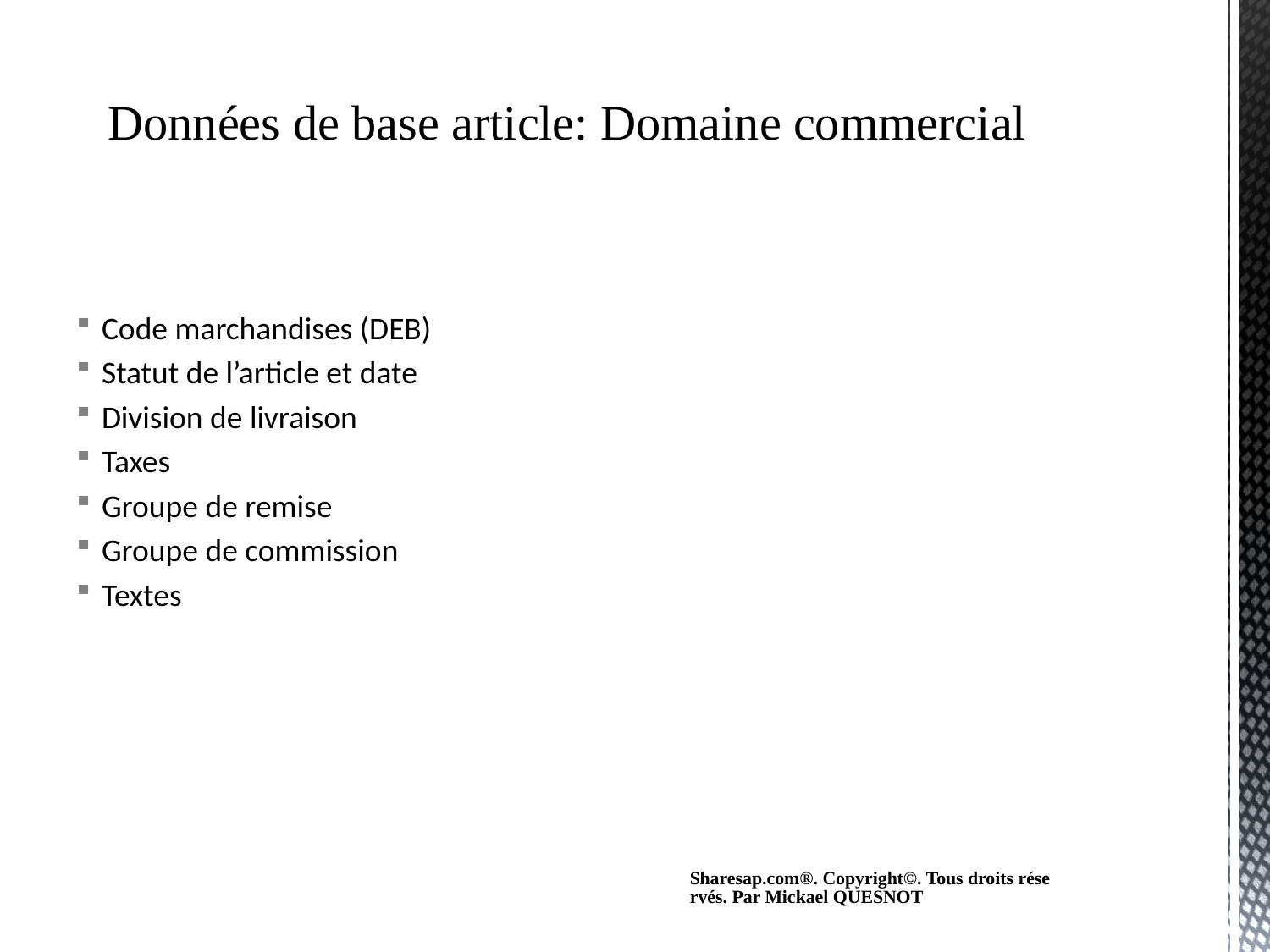

Code marchandises (DEB)
Statut de l’article et date
Division de livraison
Taxes
Groupe de remise
Groupe de commission
Textes
# Données de base article: Domaine commercial
Sharesap.com®. Copyright©. Tous droits réservés. Par Mickael QUESNOT